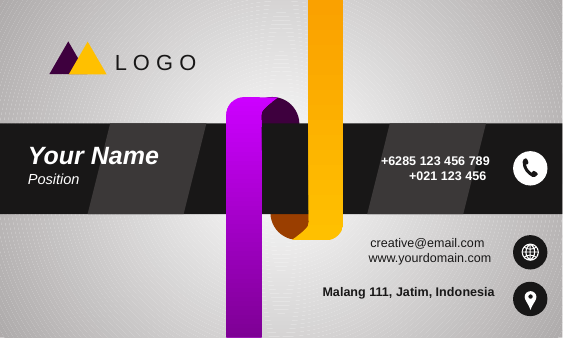

LOGO

Your Name
Position
+6285 123 456 789
+021 123 456

creative@email.com
www.yourdomain.com

Malang 111, Jatim, Indonesia